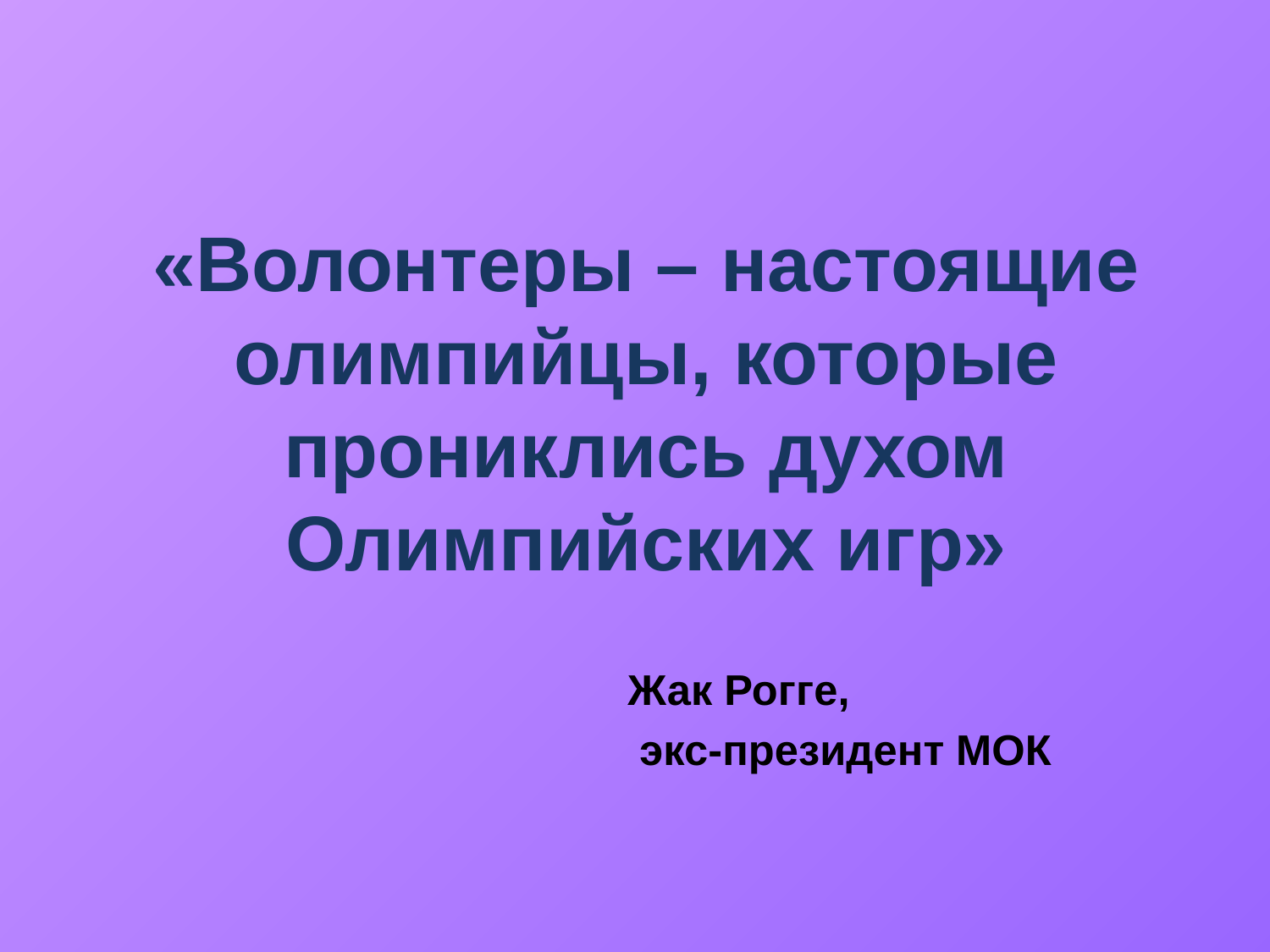

# «Волонтеры – настоящие олимпийцы, которые прониклись духом Олимпийских игр»
Жак Рогге,
 экс-президент МОК